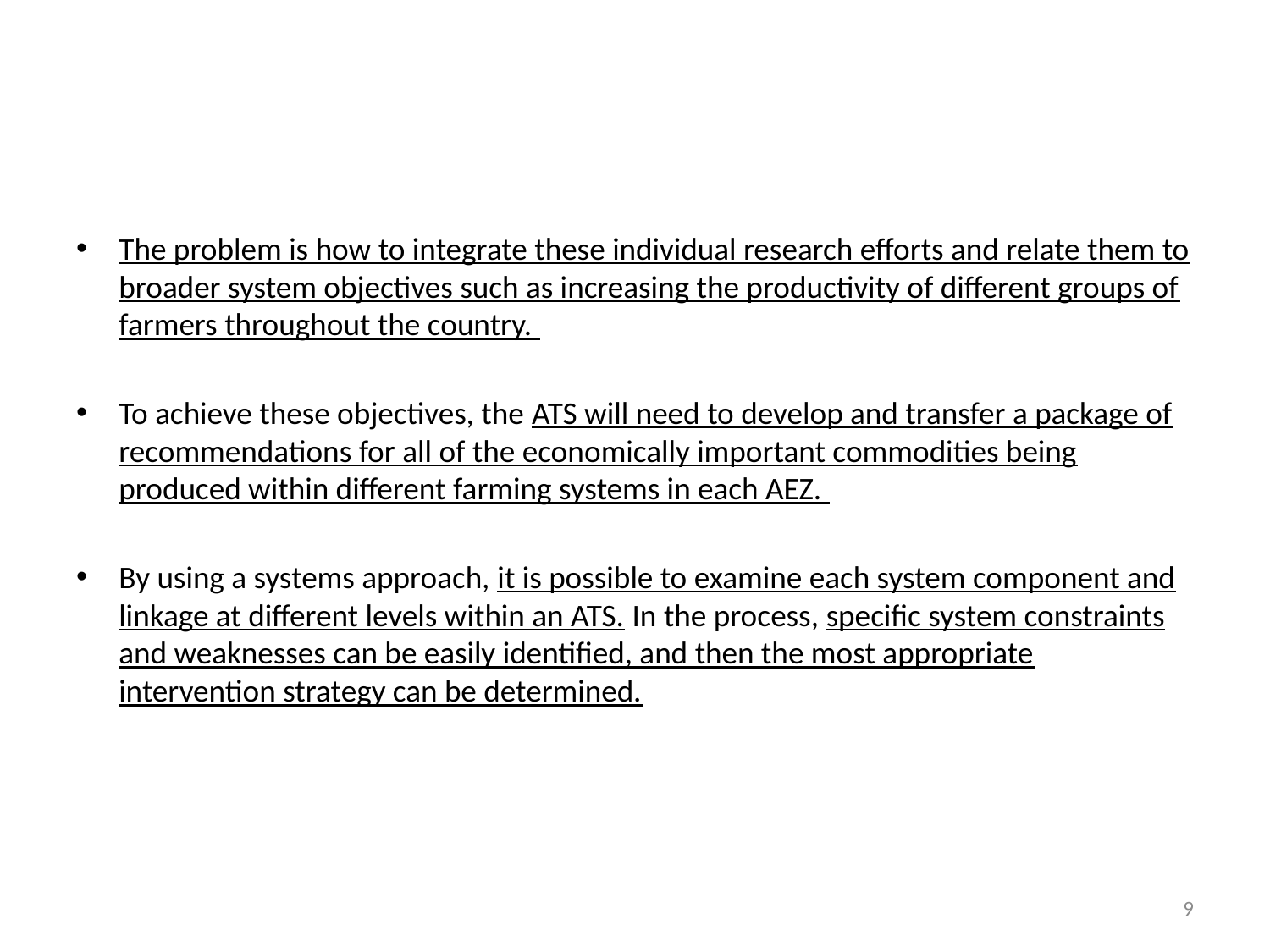

#
The problem is how to integrate these individual research efforts and relate them to broader system objectives such as increasing the productivity of different groups of farmers throughout the country.

To achieve these objectives, the ATS will need to develop and transfer a package of recommendations for all of the economically important commodities being produced within different farming systems in each AEZ.

By using a systems approach, it is possible to examine each system component and linkage at different levels within an ATS. In the process, specific system constraints and weaknesses can be easily identified, and then the most appropriate intervention strategy can be determined.

9